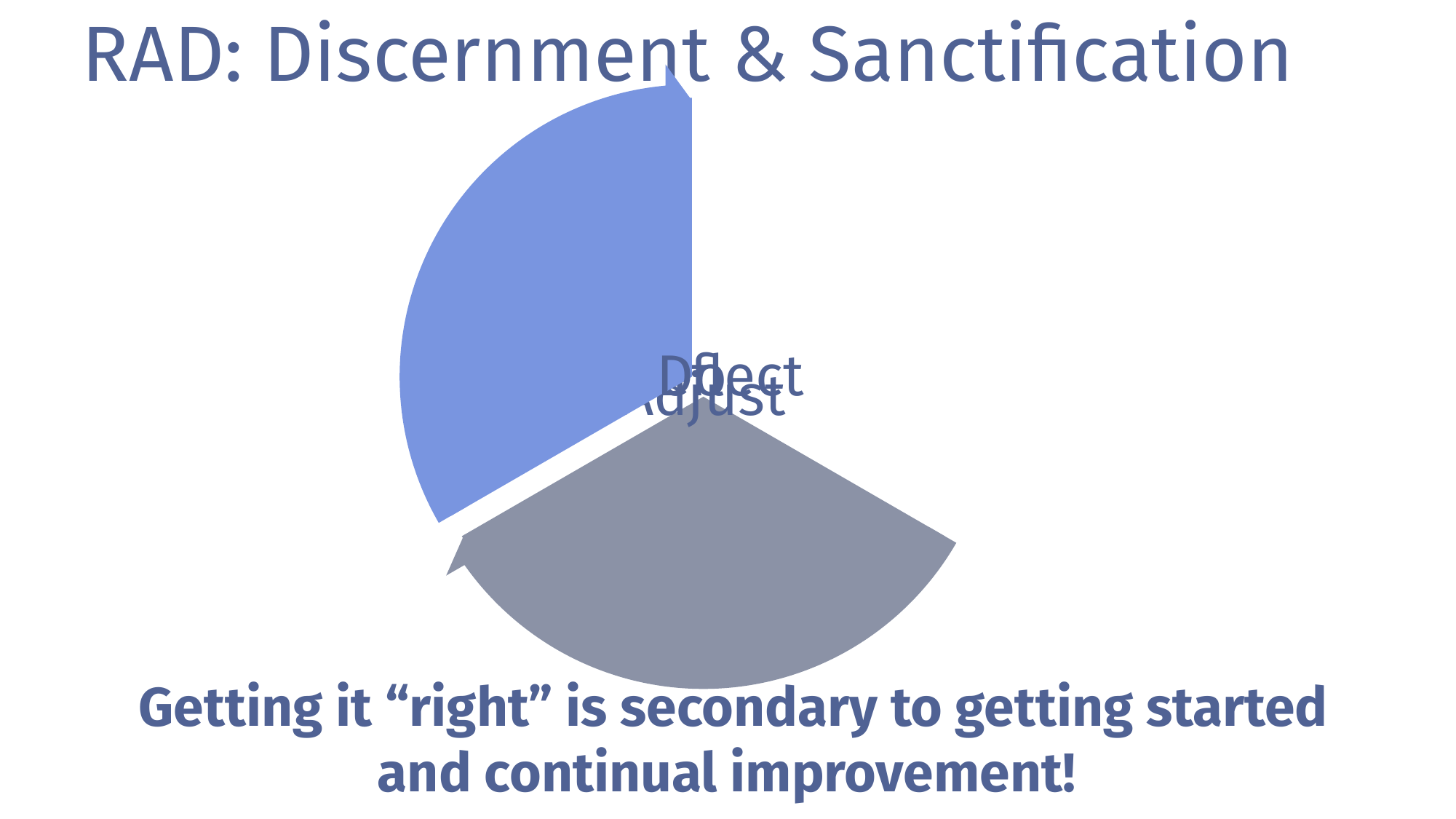

# RAD: Discernment & Sanctification
Reflect
Adjust
Do
Getting it “right” is secondary to getting started and continual improvement!